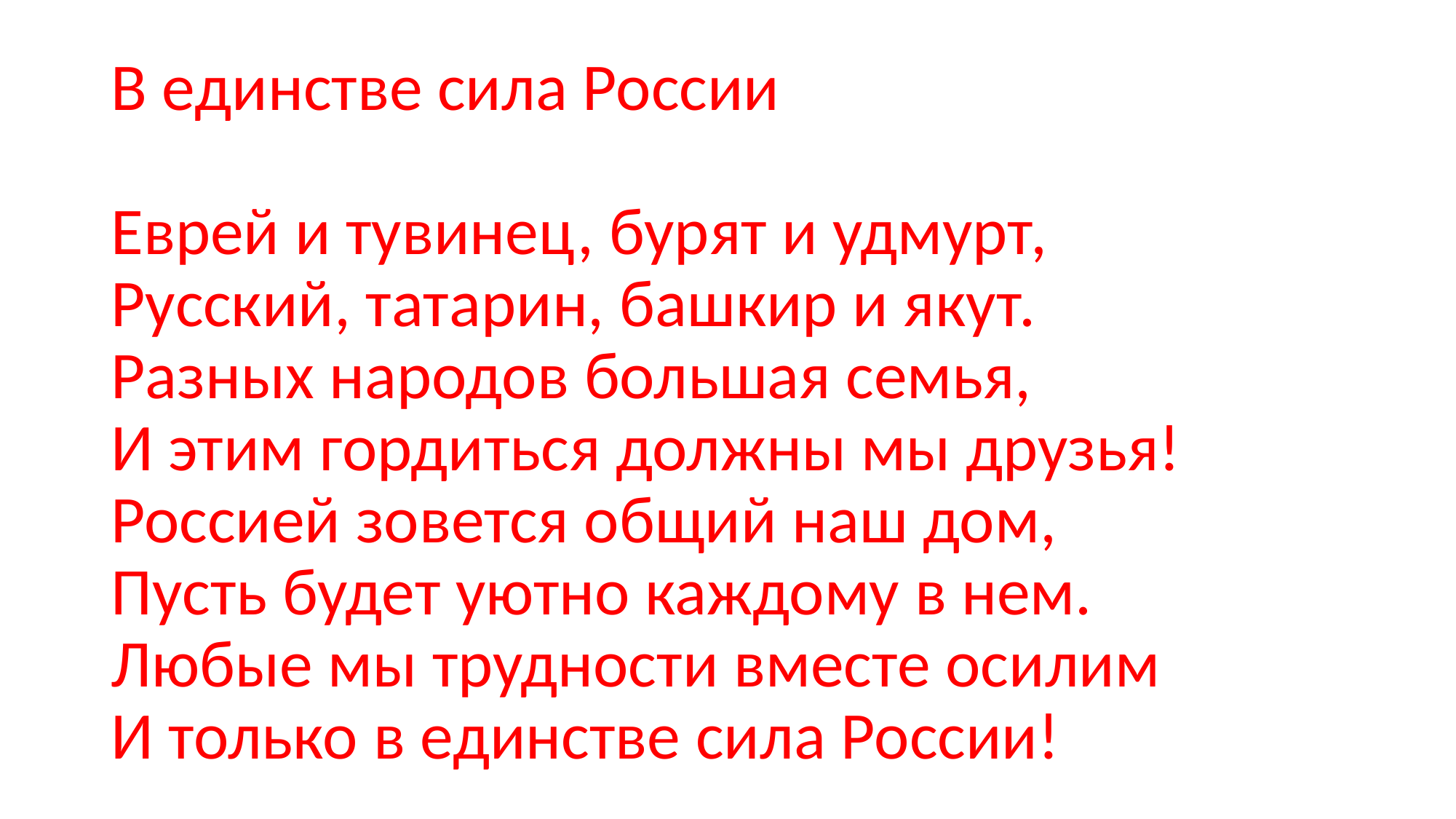

# В единстве сила России Еврей и тувинец, бурят и удмурт, Русский, татарин, башкир и якут. Разных народов большая семья, И этим гордиться должны мы друзья! Россией зовется общий наш дом, Пусть будет уютно каждому в нем. Любые мы трудности вместе осилим И только в единстве сила России!